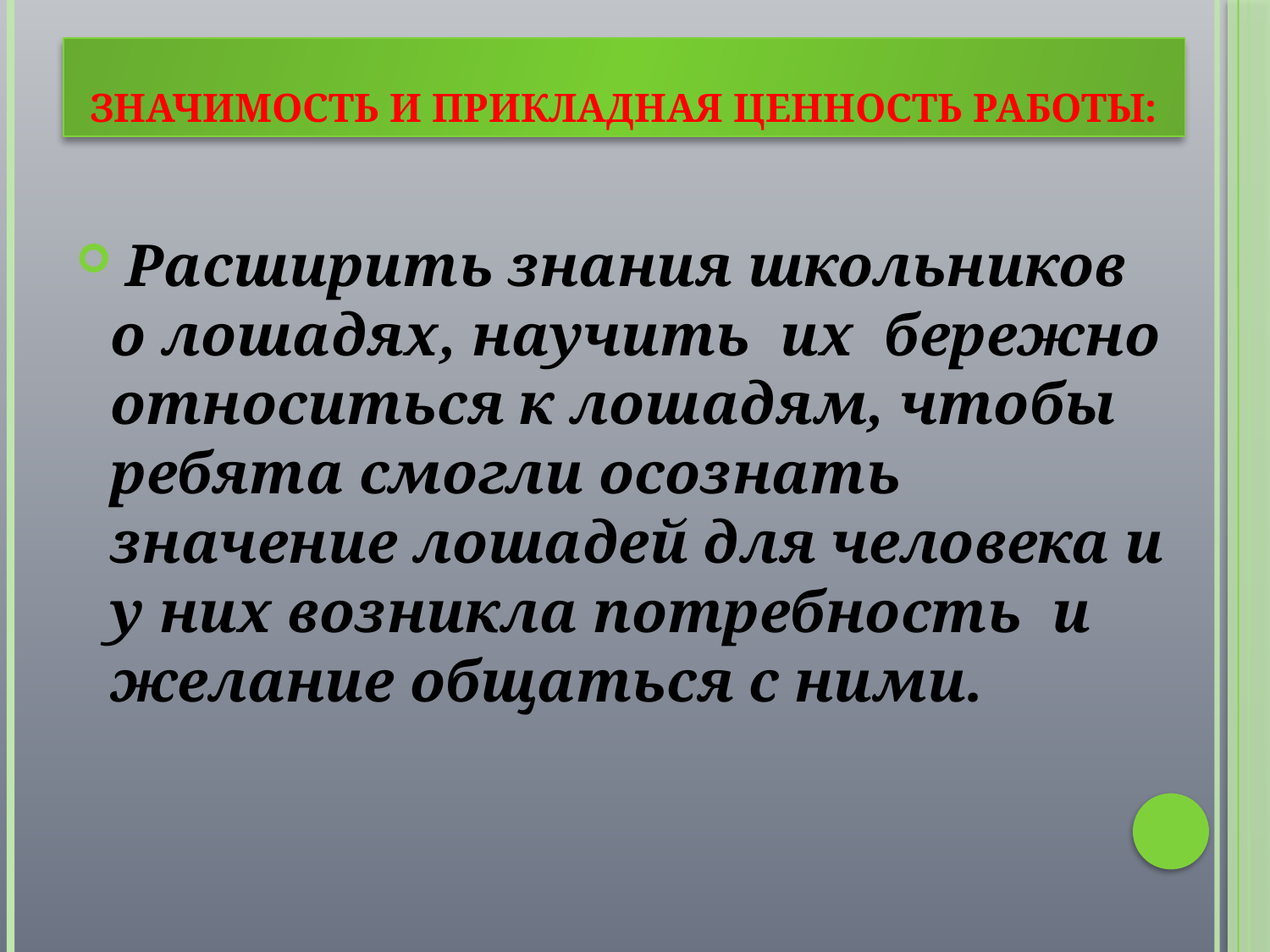

# Значимость и прикладная ценность работы:
 Расширить знания школьников о лошадях, научить  их  бережно относиться к лошадям, чтобы ребята смогли осознать значение лошадей для человека и у них возникла потребность  и желание общаться с ними.